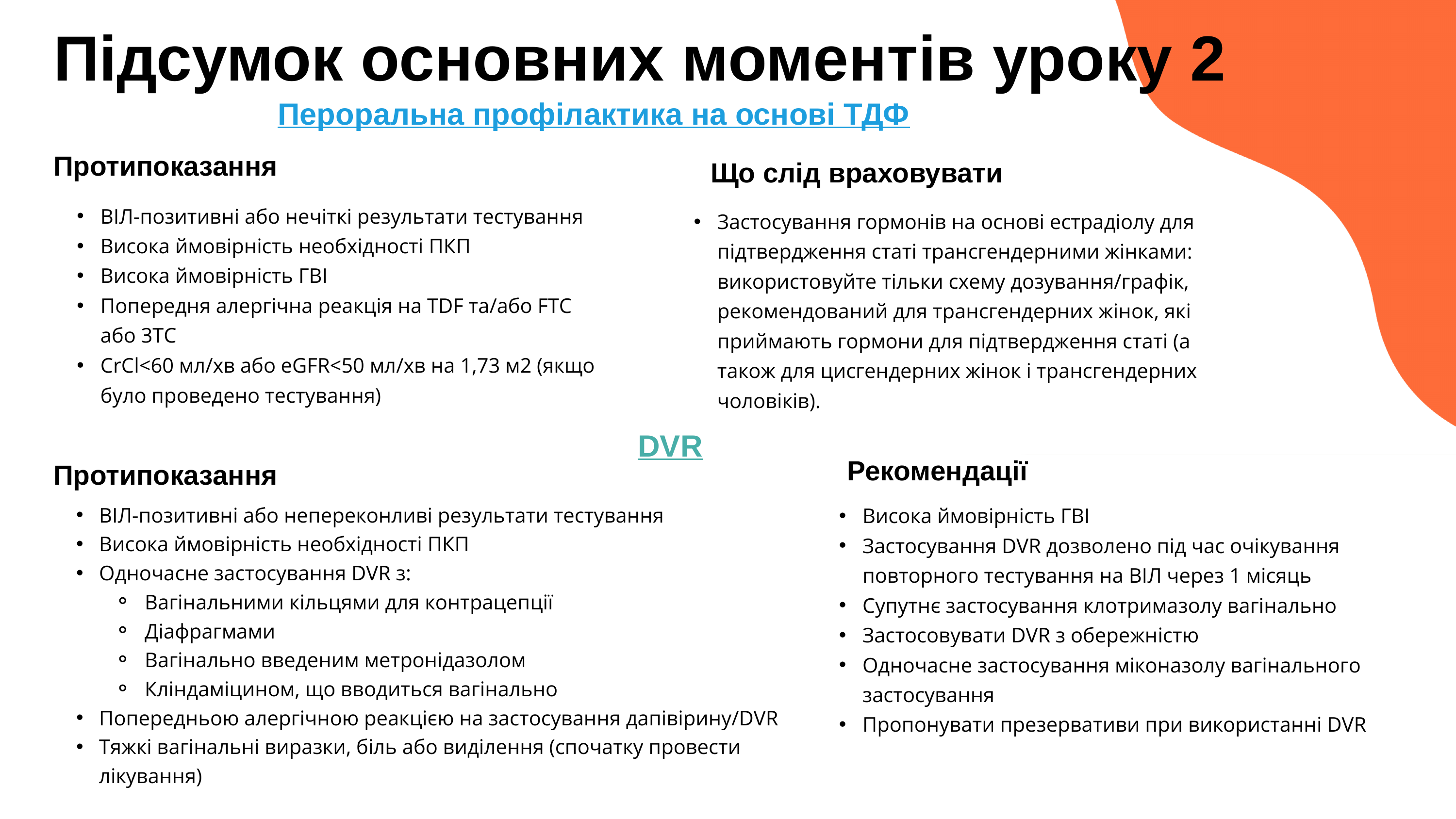

Підсумок основних моментів уроку 2
Пероральна профілактика на основі ТДФ
Протипоказання
Що слід враховувати
ВІЛ-позитивні або нечіткі результати тестування
Висока ймовірність необхідності ПКП
Висока ймовірність ГВІ
Попередня алергічна реакція на TDF та/або FTC або 3TC
CrCl<60 мл/хв або eGFR<50 мл/хв на 1,73 м2 (якщо було проведено тестування)
Застосування гормонів на основі естрадіолу для підтвердження статі трансгендерними жінками: використовуйте тільки схему дозування/графік, рекомендований для трансгендерних жінок, які приймають гормони для підтвердження статі (а також для цисгендерних жінок і трансгендерних чоловіків).
DVR
Рекомендації
Протипоказання
ВІЛ-позитивні або непереконливі результати тестування
Висока ймовірність необхідності ПКП
Одночасне застосування DVR з:
Вагінальними кільцями для контрацепції
Діафрагмами
Вагінально введеним метронідазолом
Кліндаміцином, що вводиться вагінально
Попередньою алергічною реакцією на застосування дапівірину/DVR
Тяжкі вагінальні виразки, біль або виділення (спочатку провести лікування)
Висока ймовірність ГВІ
Застосування DVR дозволено під час очікування повторного тестування на ВІЛ через 1 місяць
Супутнє застосування клотримазолу вагінально
Застосовувати DVR з обережністю
Одночасне застосування міконазолу вагінального застосування
Пропонувати презервативи при використанні DVR